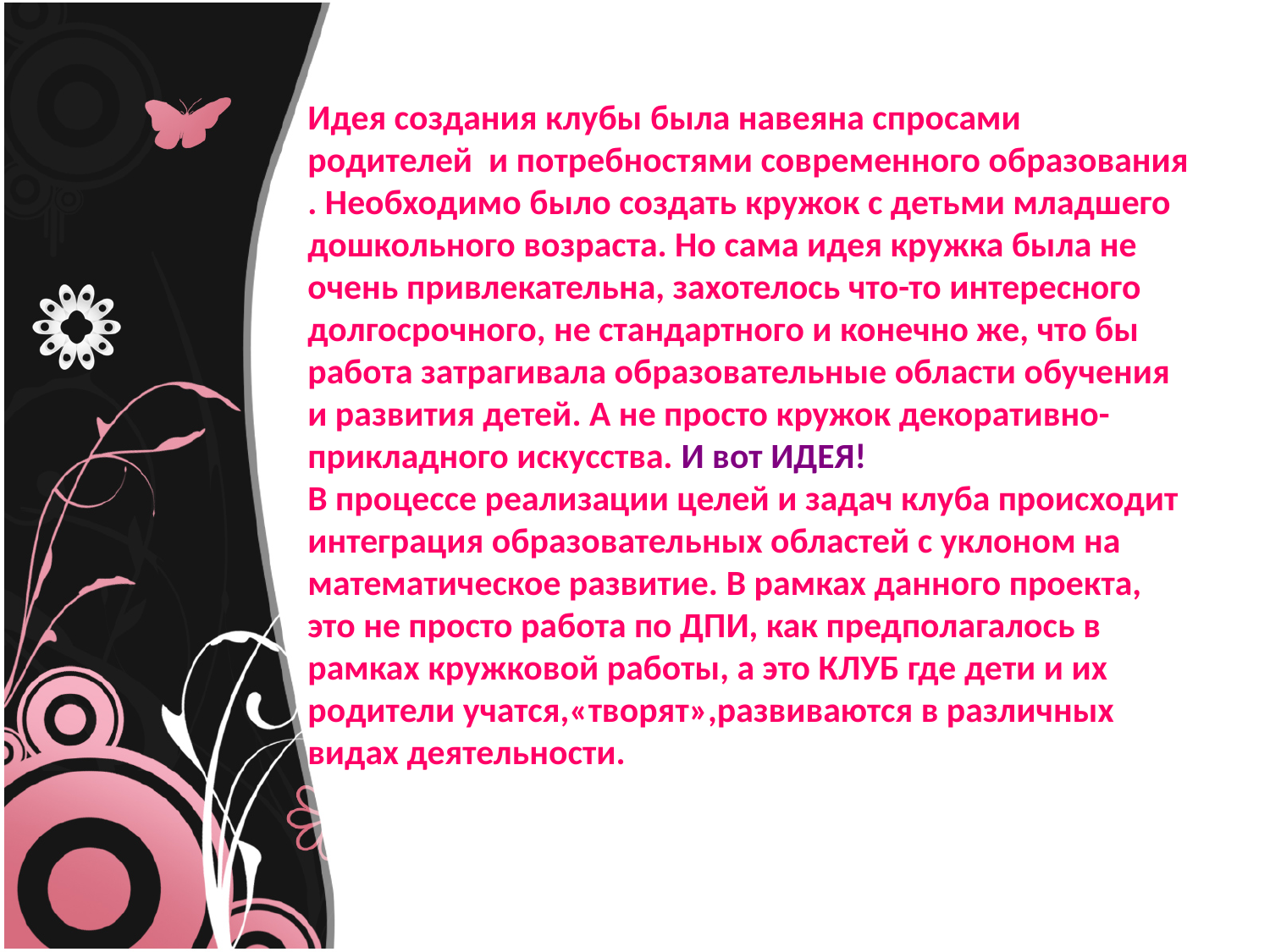

# Идея создания клубы была навеяна спросами родителей  и потребностями современного образования . Необходимо было создать кружок с детьми младшего дошкольного возраста. Но сама идея кружка была не очень привлекательна, захотелось что-то интересного долгосрочного, не стандартного и конечно же, что бы работа затрагивала образовательные области обучения и развития детей. А не просто кружок декоративно-прикладного искусства. И вот ИДЕЯ! В процессе реализации целей и задач клуба происходит интеграция образовательных областей с уклоном на математическое развитие. В рамках данного проекта, это не просто работа по ДПИ, как предполагалось в рамках кружковой работы, а это КЛУБ где дети и их родители учатся,«творят»,развиваются в различных видах деятельности.